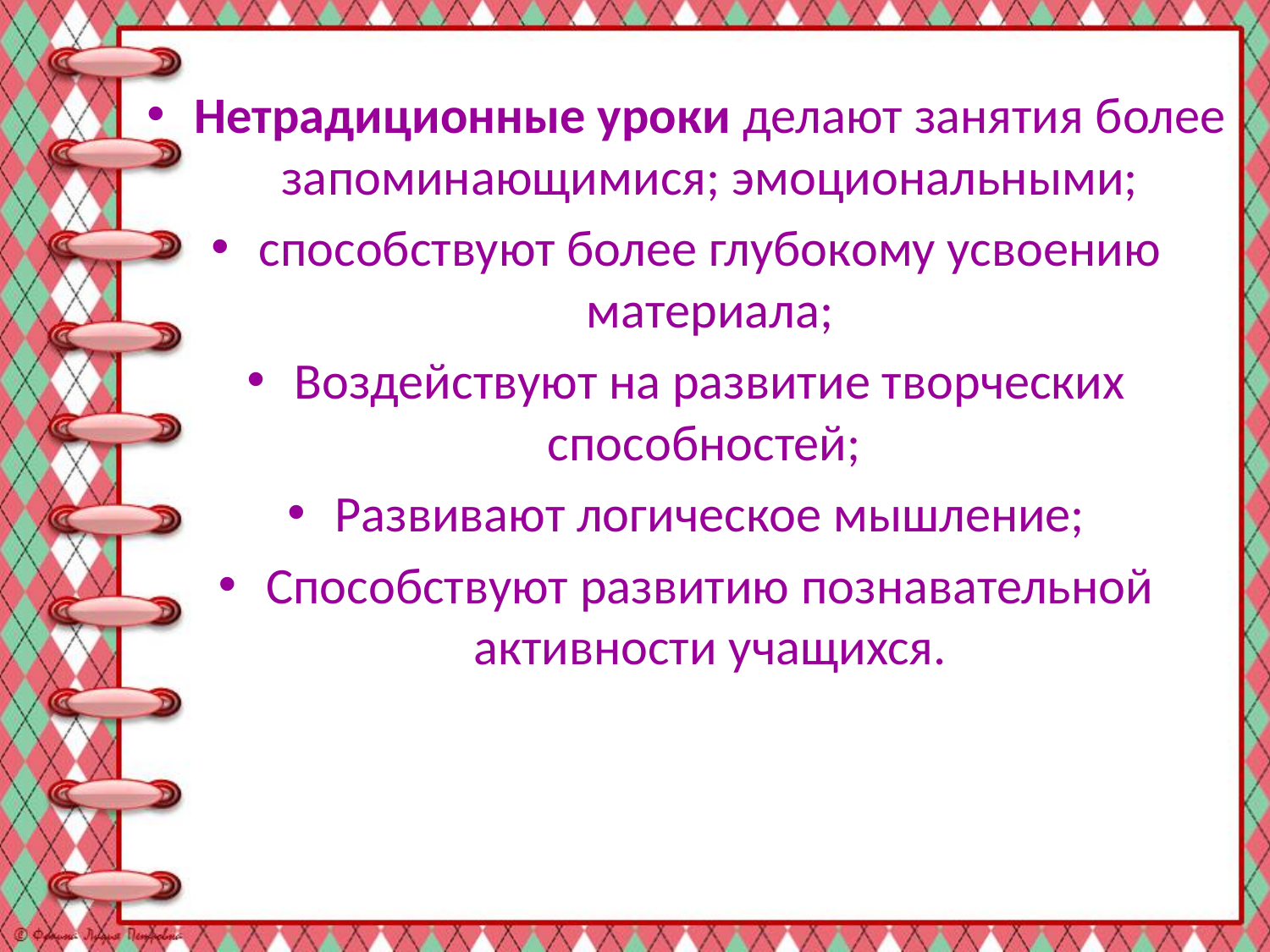

#
Нетрадиционные уроки делают занятия более запоминающимися; эмоциональными;
способствуют более глубокому усвоению материала;
Воздействуют на развитие творческих способностей;
Развивают логическое мышление;
Способствуют развитию познавательной активности учащихся.